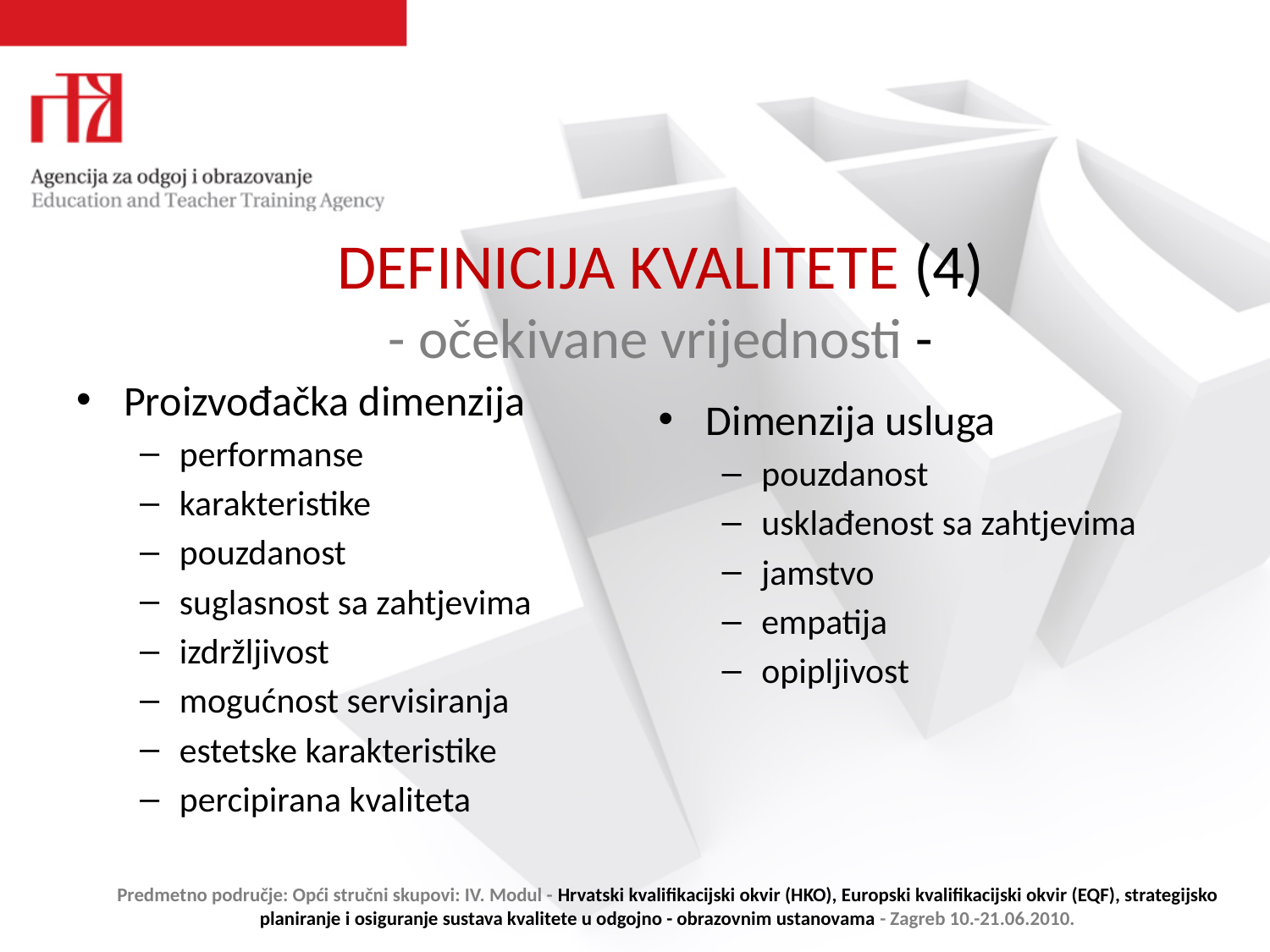

# DEFINICIJA KVALITETE (4) - očekivane vrijednosti -
Proizvođačka dimenzija
performanse
karakteristike
pouzdanost
suglasnost sa zahtjevima
izdržljivost
mogućnost servisiranja
estetske karakteristike
percipirana kvaliteta

Dimenzija usluga
pouzdanost
usklađenost sa zahtjevima
jamstvo
empatija
opipljivost